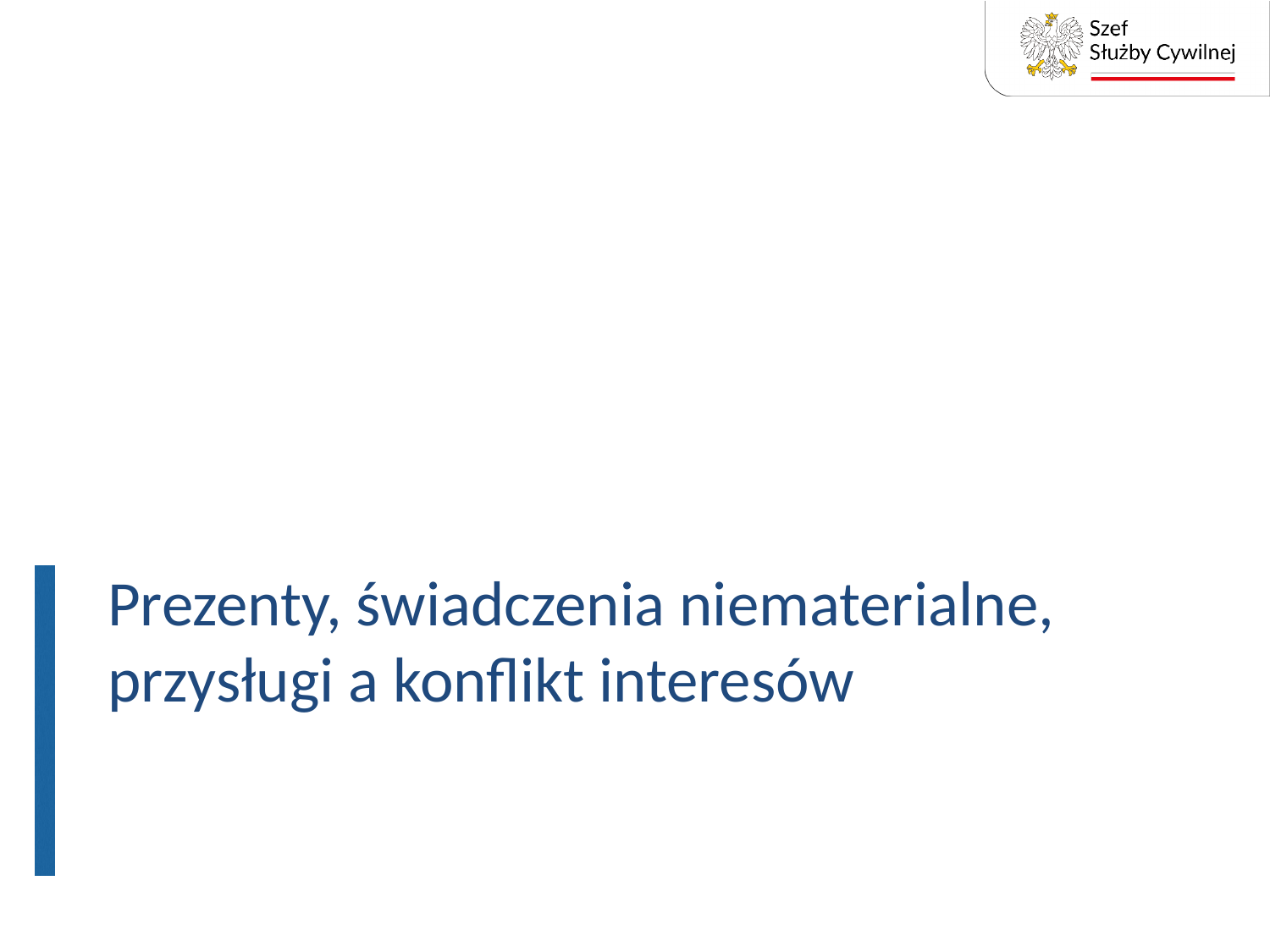

# Prezenty, świadczenia niematerialne, przysługi a konflikt interesów